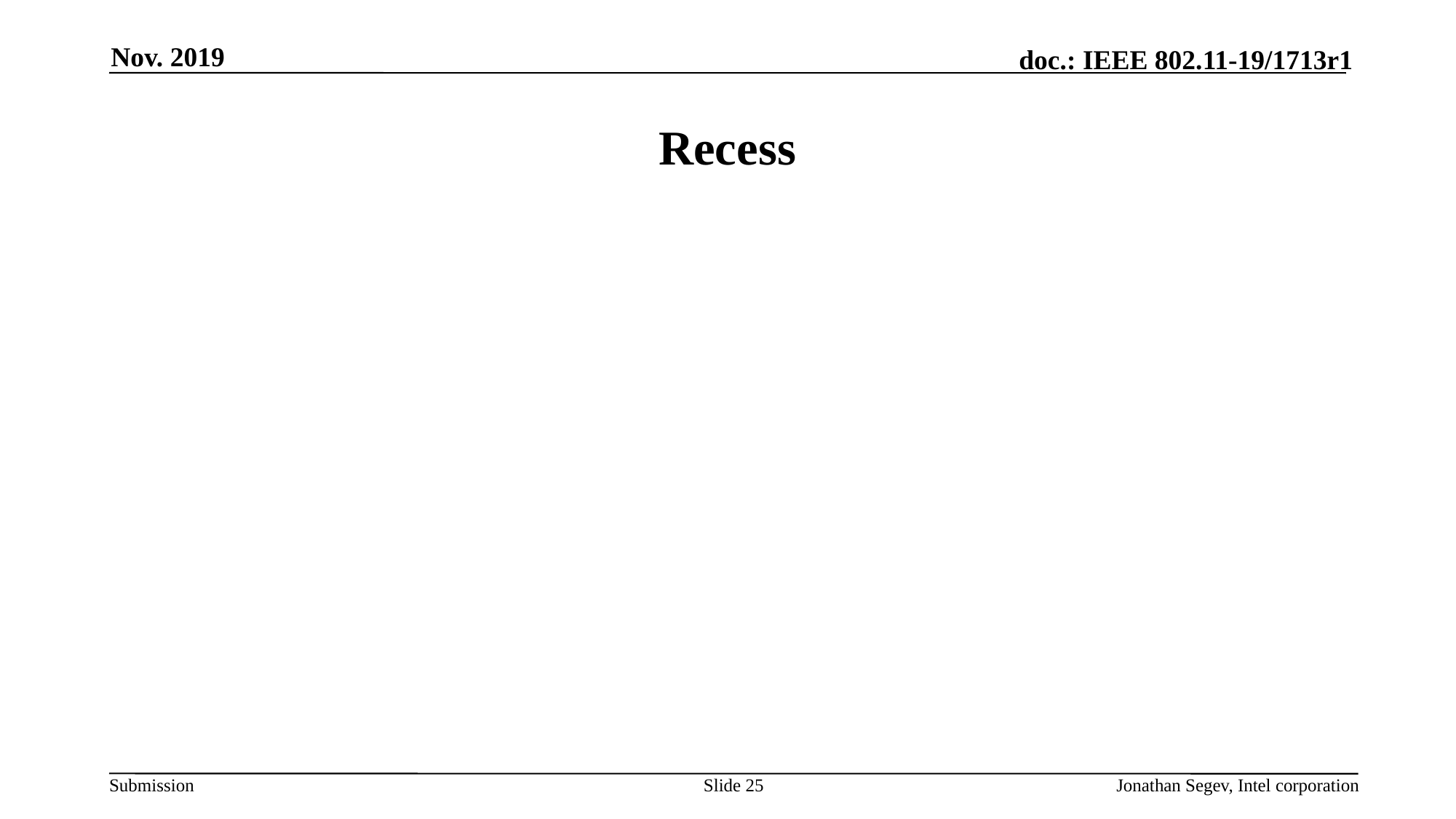

Nov. 2019
# Recess

Slide 25
Jonathan Segev, Intel corporation